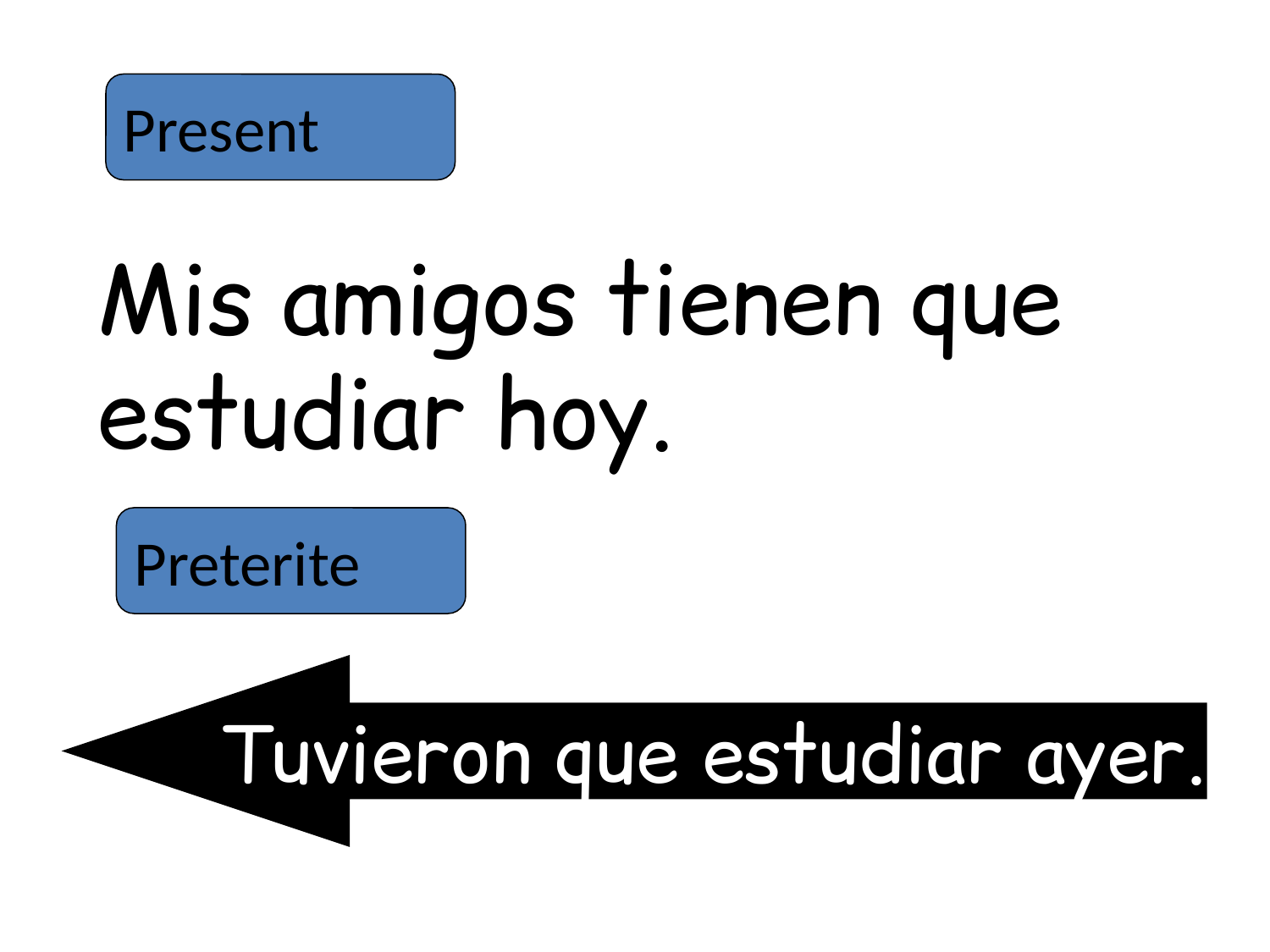

Present
Mis amigos tienen que estudiar hoy.
Preterite
Tuvieron que estudiar ayer.